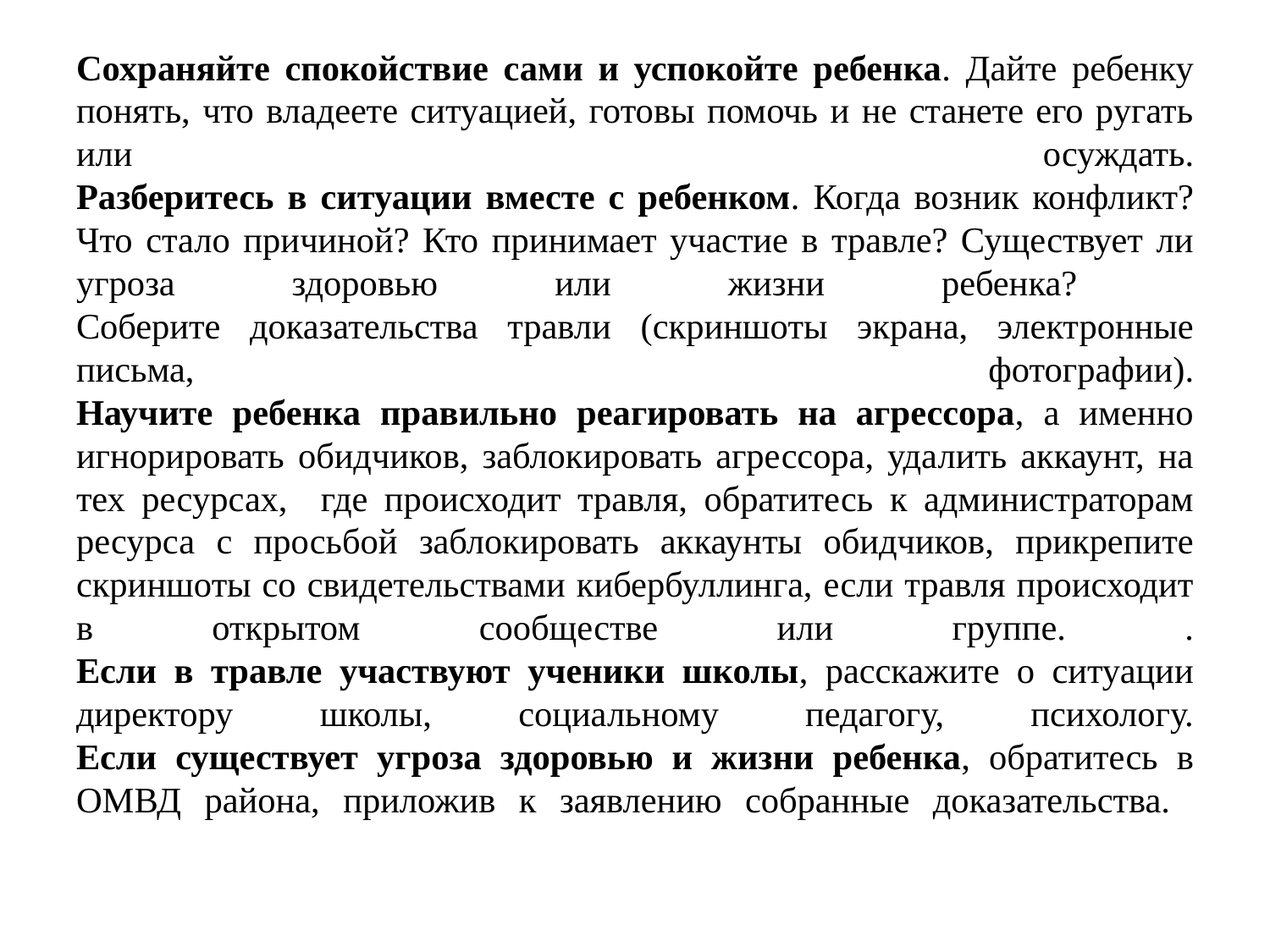

# Сохраняйте спокойствие сами и успокойте ребенка. Дайте ребенку понять, что владеете ситуацией, готовы помочь и не станете его ругать или осуждать. Разберитесь в ситуации вместе с ребенком. Когда возник конфликт? Что стало причиной? Кто принимает участие в травле? Существует ли угроза здоровью или жизни ребенка? Соберите доказательства травли (скриншоты экрана, электронные письма, фотографии). Научите ребенка правильно реагировать на агрессора, а именно игнорировать обидчиков, заблокировать агрессора, удалить аккаунт, на тех ресурсах,  где происходит травля, обратитесь к администраторам ресурса с просьбой заблокировать аккаунты обидчиков, прикрепите скриншоты со свидетельствами кибербуллинга, если травля происходит в открытом сообществе или группе. . Если в травле участвуют ученики школы, расскажите о ситуации директору школы, социальному педагогу, психологу. Если существует угроза здоровью и жизни ребенка, обратитесь в ОМВД района, приложив к заявлению собранные доказательства.